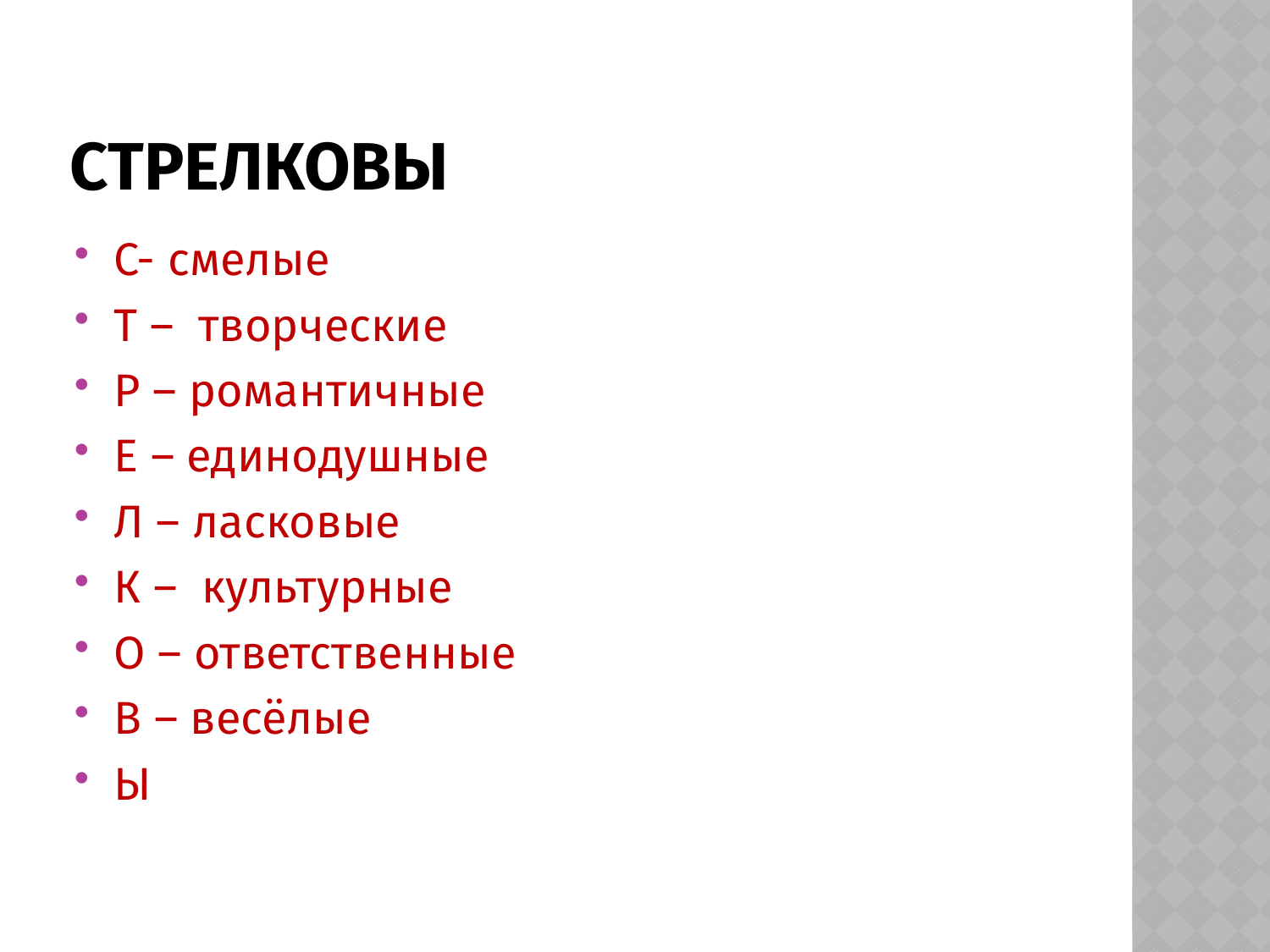

# стрелковы
С- смелые
Т –  творческие
Р – романтичные
Е – единодушные
Л – ласковые
К –  культурные
О – ответственные
В – весёлые
Ы